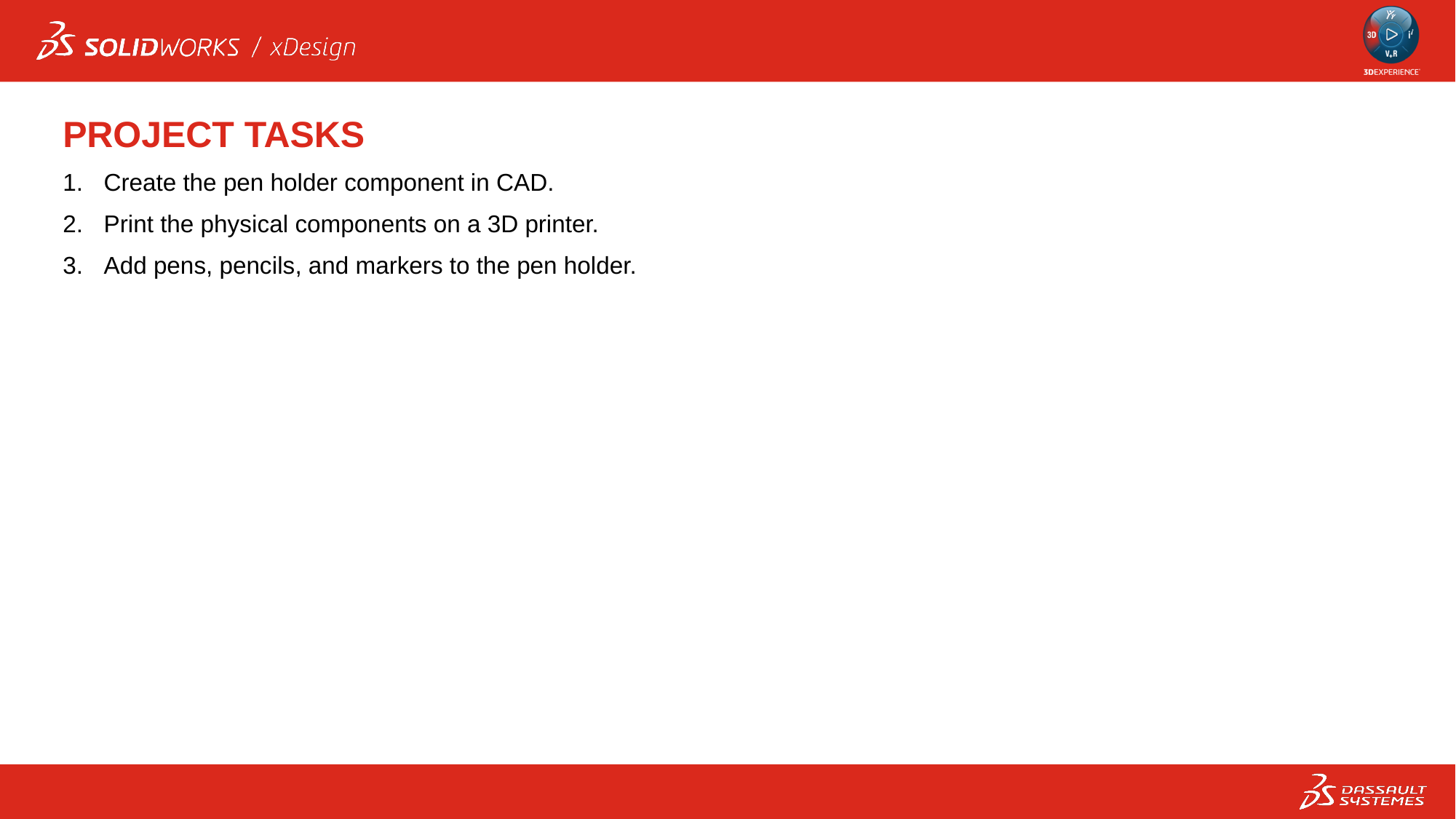

PROJECT TASKS
Create the pen holder component in CAD.
Print the physical components on a 3D printer.
Add pens, pencils, and markers to the pen holder.